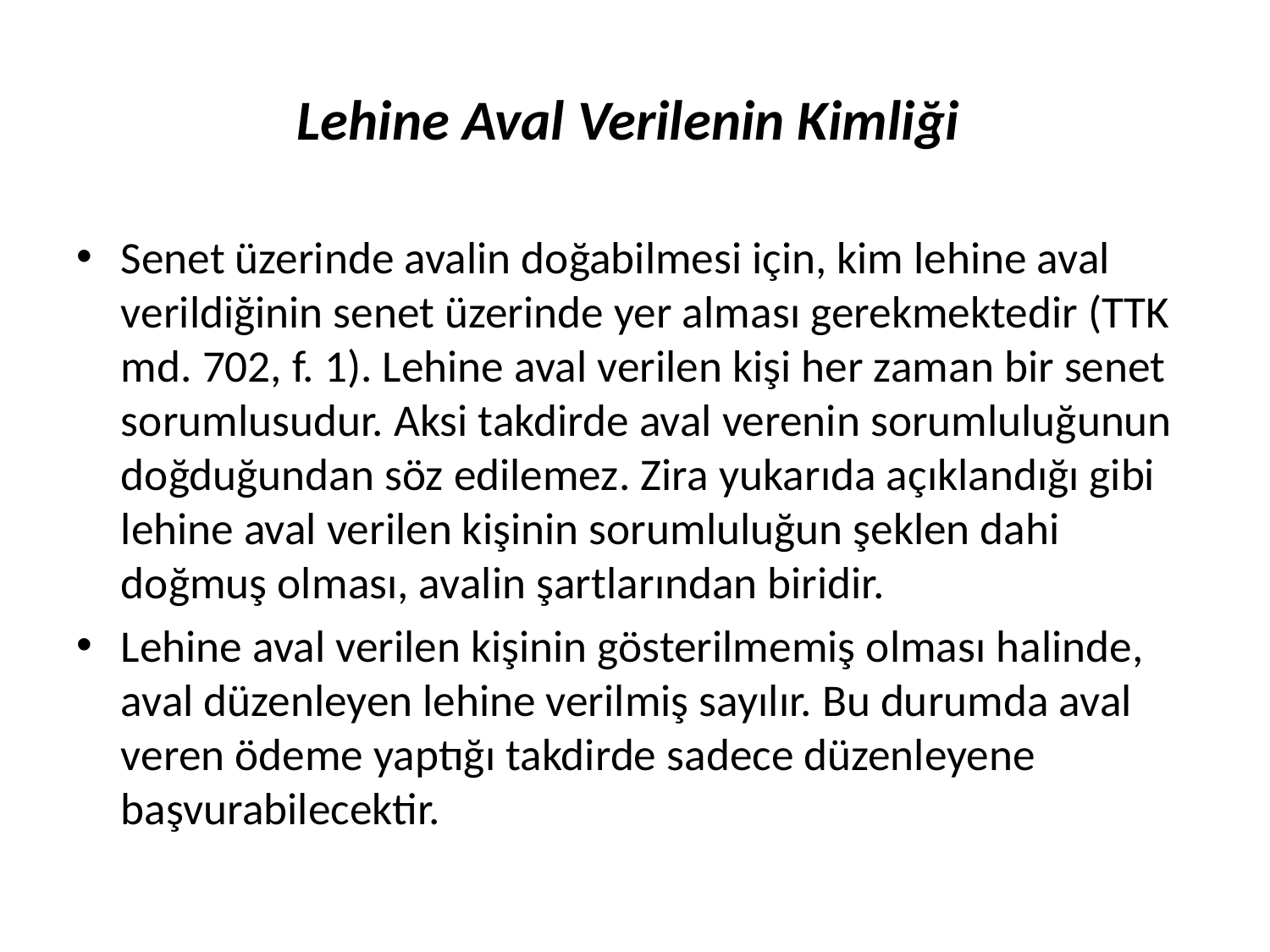

# Lehine Aval Verilenin Kimliği
Senet üzerinde avalin doğabilmesi için, kim lehine aval verildiğinin senet üzerinde yer alması gerekmektedir (TTK md. 702, f. 1). Lehine aval verilen kişi her zaman bir senet sorumlusudur. Aksi takdirde aval verenin sorumluluğunun doğduğundan söz edilemez. Zira yukarıda açıklandığı gibi lehine aval verilen kişinin sorumluluğun şeklen dahi doğmuş olması, avalin şartlarından biridir.
Lehine aval verilen kişinin gösterilmemiş olması halinde, aval düzenleyen lehine verilmiş sayılır. Bu durumda aval veren ödeme yaptığı takdirde sadece düzenleyene başvurabilecektir.